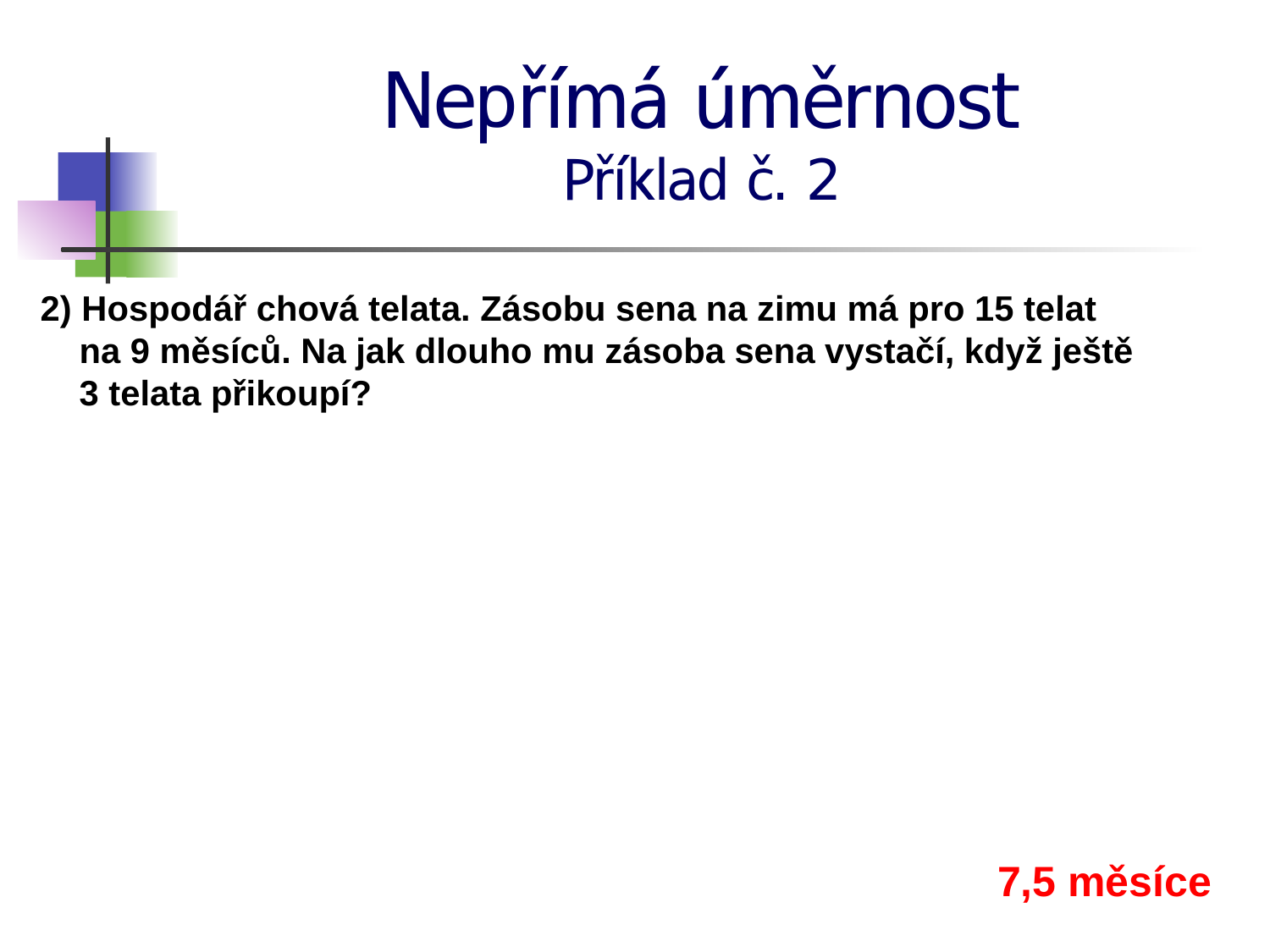

# Nepřímá úměrnost Příklad č. 2
2) Hospodář chová telata. Zásobu sena na zimu má pro 15 telat
    na 9 měsíců. Na jak dlouho mu zásoba sena vystačí, když ještě
    3 telata přikoupí?
7,5 měsíce